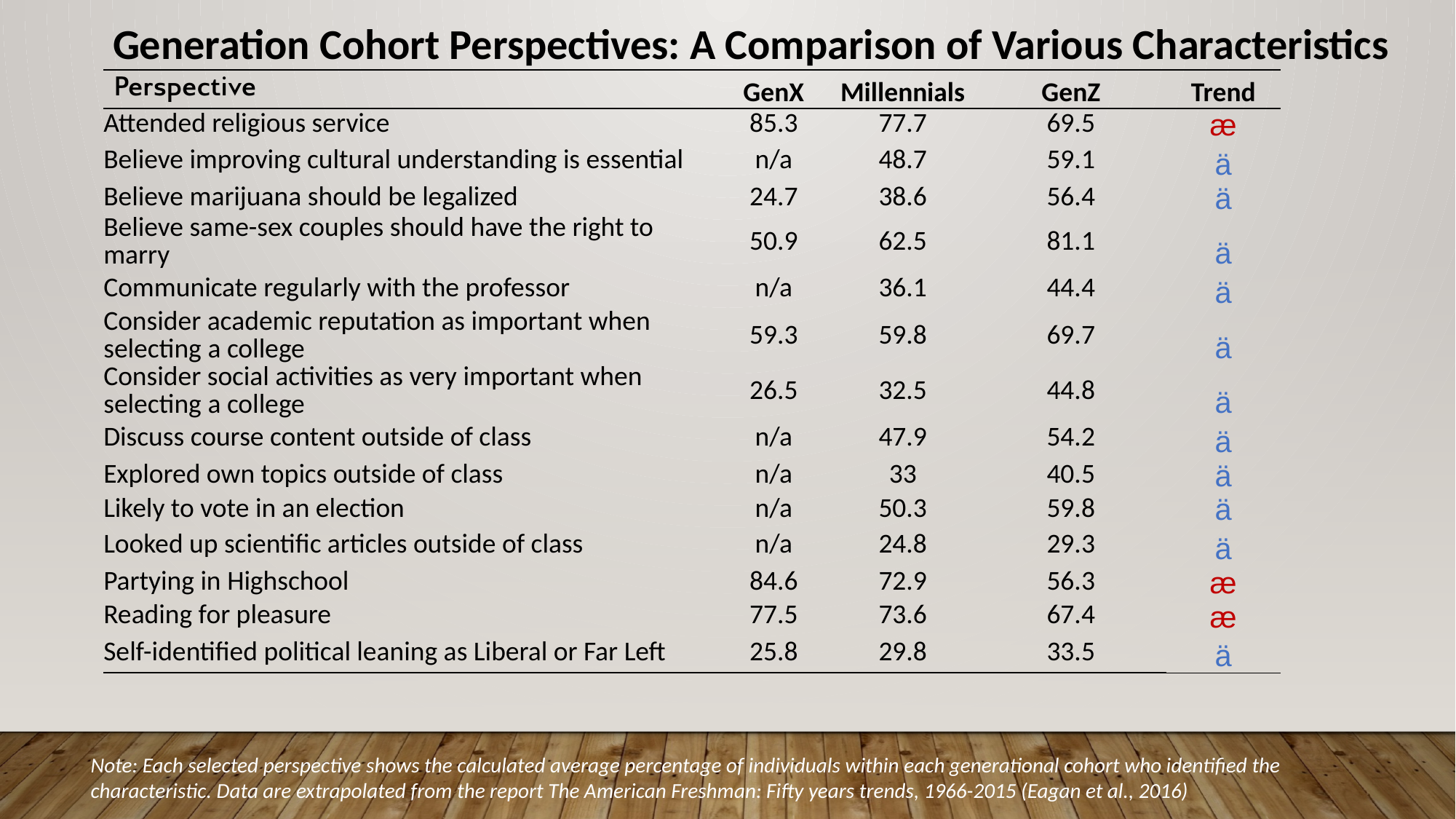

Generation Cohort Perspectives: A Comparison of Various Characteristics
| Perspective | GenX | Millennials | GenZ | Trend |
| --- | --- | --- | --- | --- |
| Attended religious service | 85.3 | 77.7 | 69.5 | æ |
| Believe improving cultural understanding is essential | n/a | 48.7 | 59.1 | ä |
| Believe marijuana should be legalized | 24.7 | 38.6 | 56.4 | ä |
| Believe same-sex couples should have the right to marry | 50.9 | 62.5 | 81.1 | ä |
| Communicate regularly with the professor | n/a | 36.1 | 44.4 | ä |
| Consider academic reputation as important when selecting a college | 59.3 | 59.8 | 69.7 | ä |
| Consider social activities as very important when selecting a college | 26.5 | 32.5 | 44.8 | ä |
| Discuss course content outside of class | n/a | 47.9 | 54.2 | ä |
| Explored own topics outside of class | n/a | 33 | 40.5 | ä |
| Likely to vote in an election | n/a | 50.3 | 59.8 | ä |
| Looked up scientific articles outside of class | n/a | 24.8 | 29.3 | ä |
| Partying in Highschool | 84.6 | 72.9 | 56.3 | æ |
| Reading for pleasure | 77.5 | 73.6 | 67.4 | æ |
| Self-identified political leaning as Liberal or Far Left | 25.8 | 29.8 | 33.5 | ä |
Note: Each selected perspective shows the calculated average percentage of individuals within each generational cohort who identified the characteristic. Data are extrapolated from the report The American Freshman: Fifty years trends, 1966-2015 (Eagan et al., 2016)